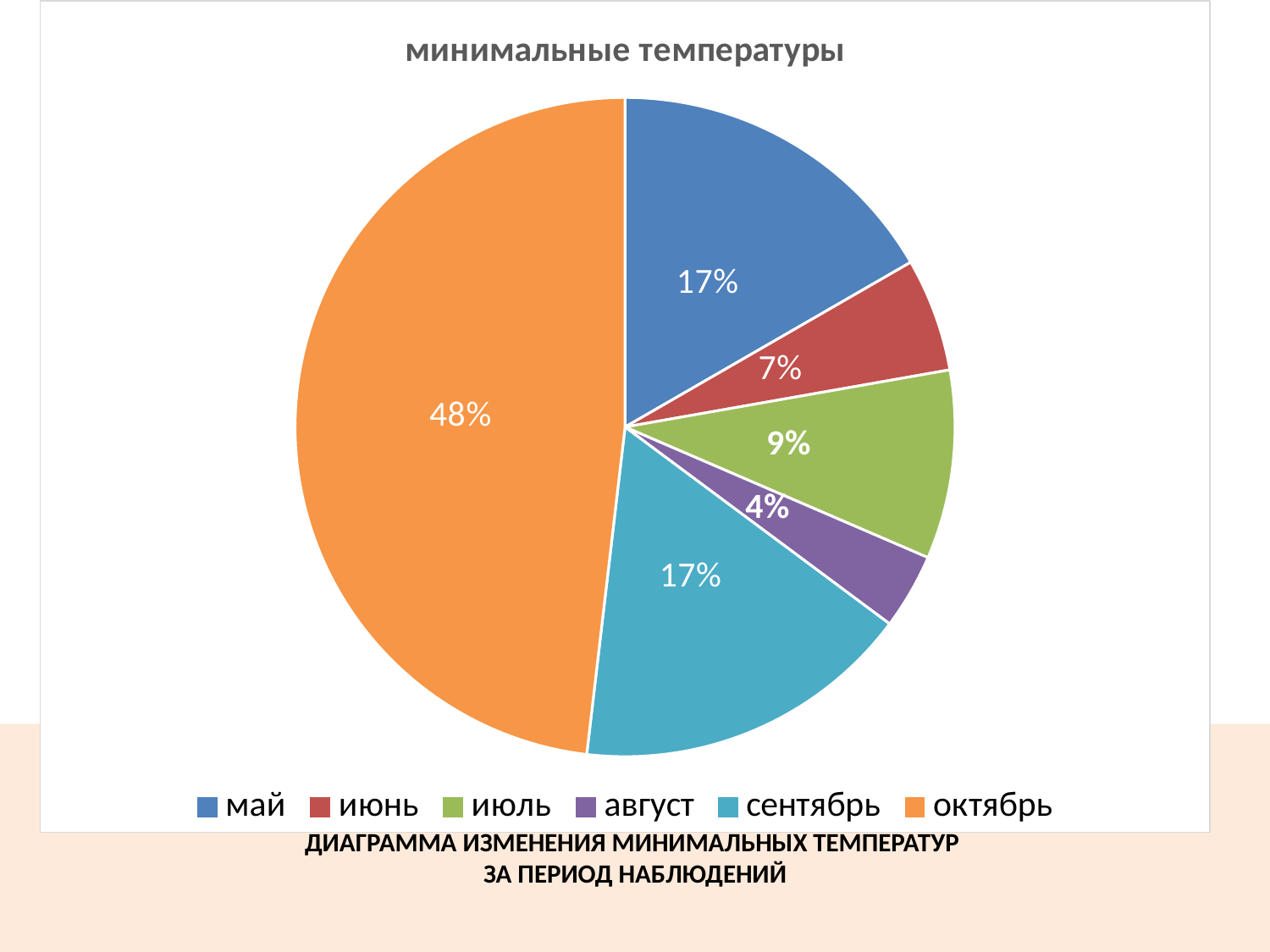

### Chart: минимальные температуры

| Category | 2000 | 2018 | 2019 | 2020 | 2021 |
|---|---|---|---|---|---|
| май | -9.0 | -10.0 | -6.0 | -9.0 | -5.0 |
| июнь | -3.0 | 2.0 | 4.0 | 2.0 | 5.0 |
| июль | 5.0 | 2.0 | 4.0 | 9.0 | 7.0 |
| август | 2.0 | 2.0 | 4.0 | 3.0 | -3.0 |
| сентябрь | -9.0 | -9.0 | -5.0 | -7.0 | -5.0 |
| октябрь | -26.0 | -20.0 | -15.0 | -30.0 | -12.0 |
# Диаграмма изменения минимальных температур
за период наблюдений